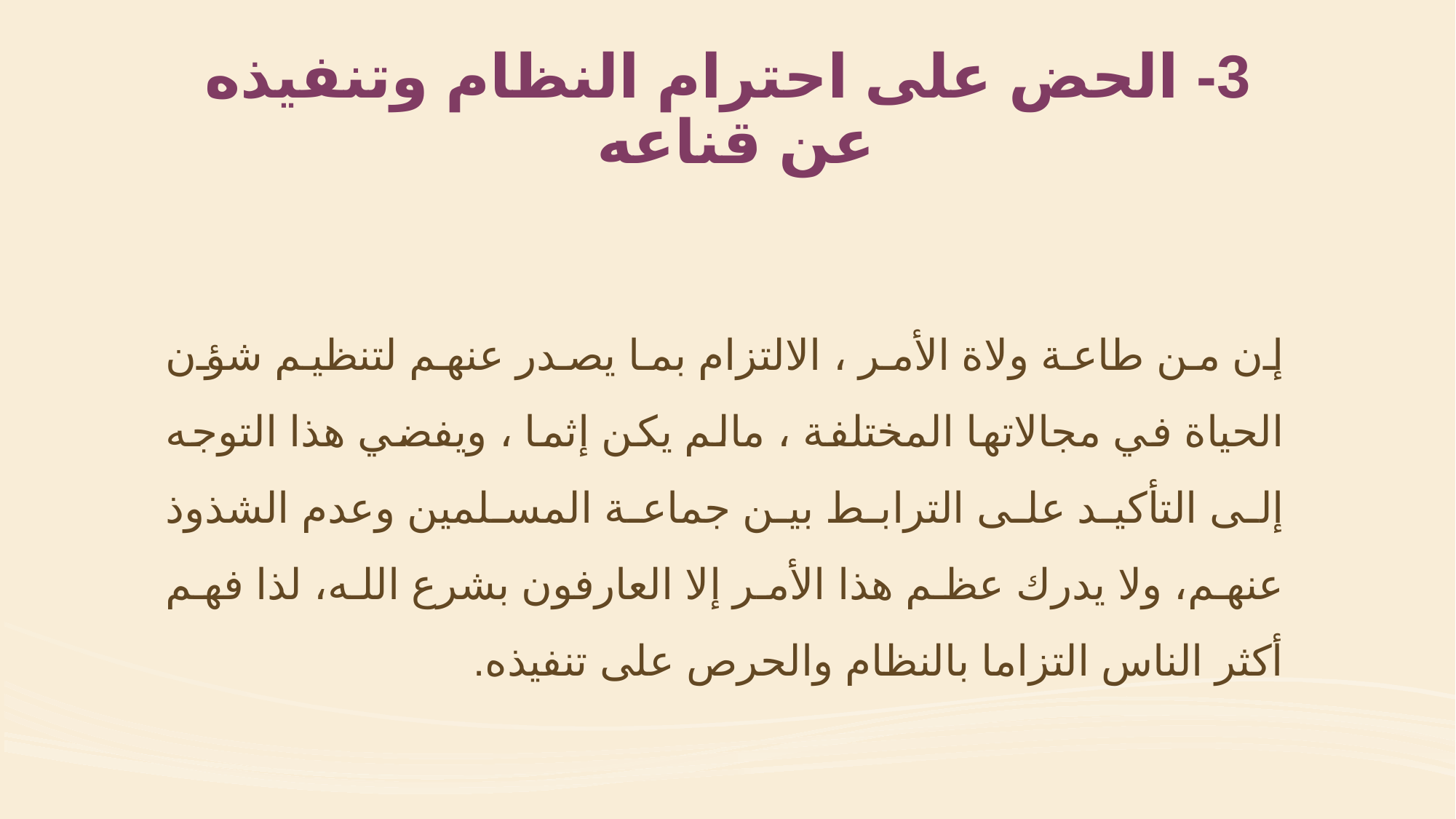

# 3- الحض على احترام النظام وتنفيذه عن قناعه

إن من طاعة ولاة الأمر ، الالتزام بما يصدر عنهم لتنظيم شؤن الحياة في مجالاتها المختلفة ، مالم يكن إثما ، ويفضي هذا التوجه إلى التأكيد على الترابط بين جماعة المسلمين وعدم الشذوذ عنهم، ولا يدرك عظم هذا الأمر إلا العارفون بشرع الله، لذا فهم أكثر الناس التزاما بالنظام والحرص على تنفيذه.